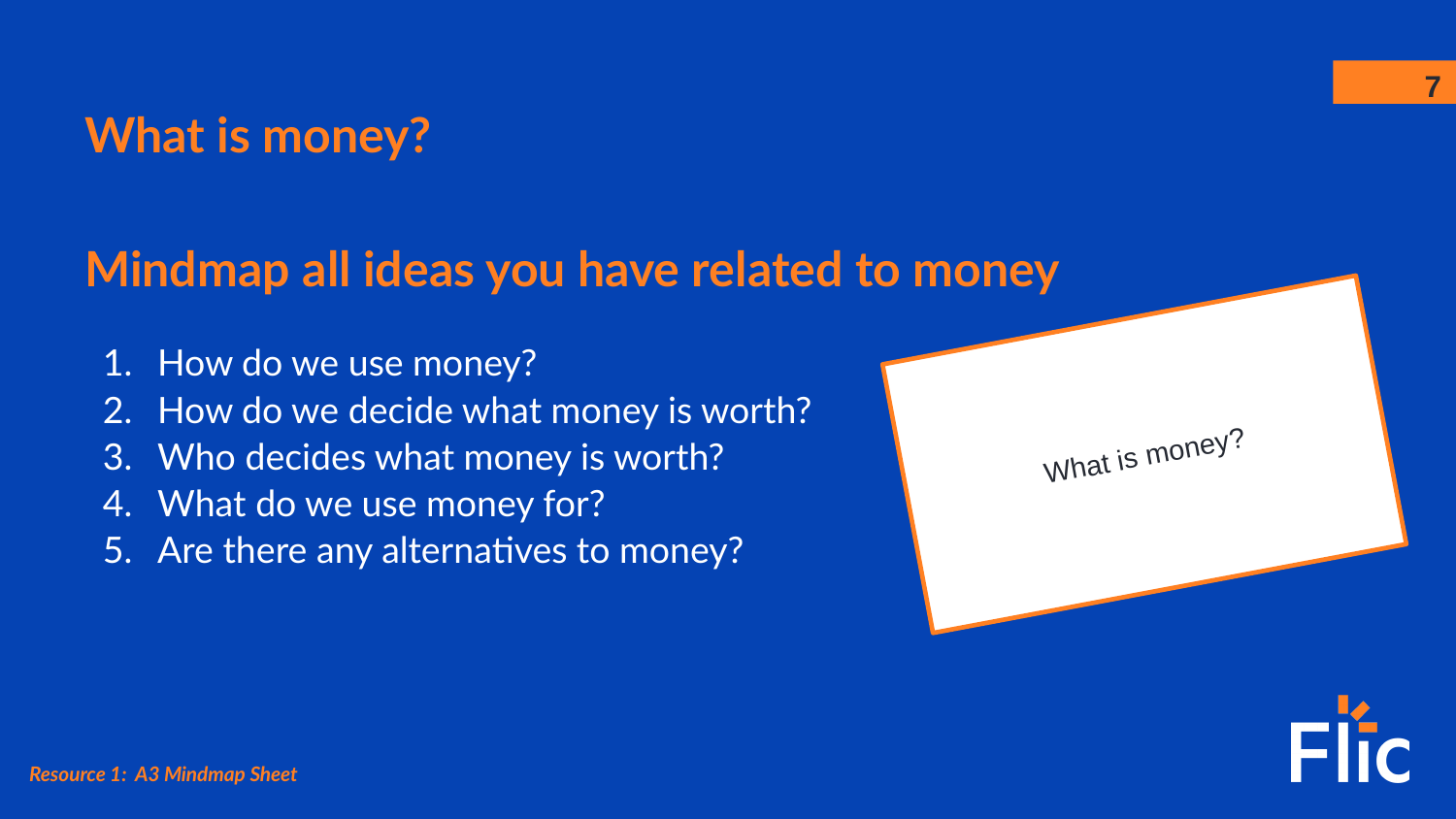

What is money?

Mindmap all ideas you have related to money

7

What is money?
How do we use money?
How do we decide what money is worth?
Who decides what money is worth?
What do we use money for?
Are there any alternatives to money?

Resource 1:  A3 Mindmap Sheet